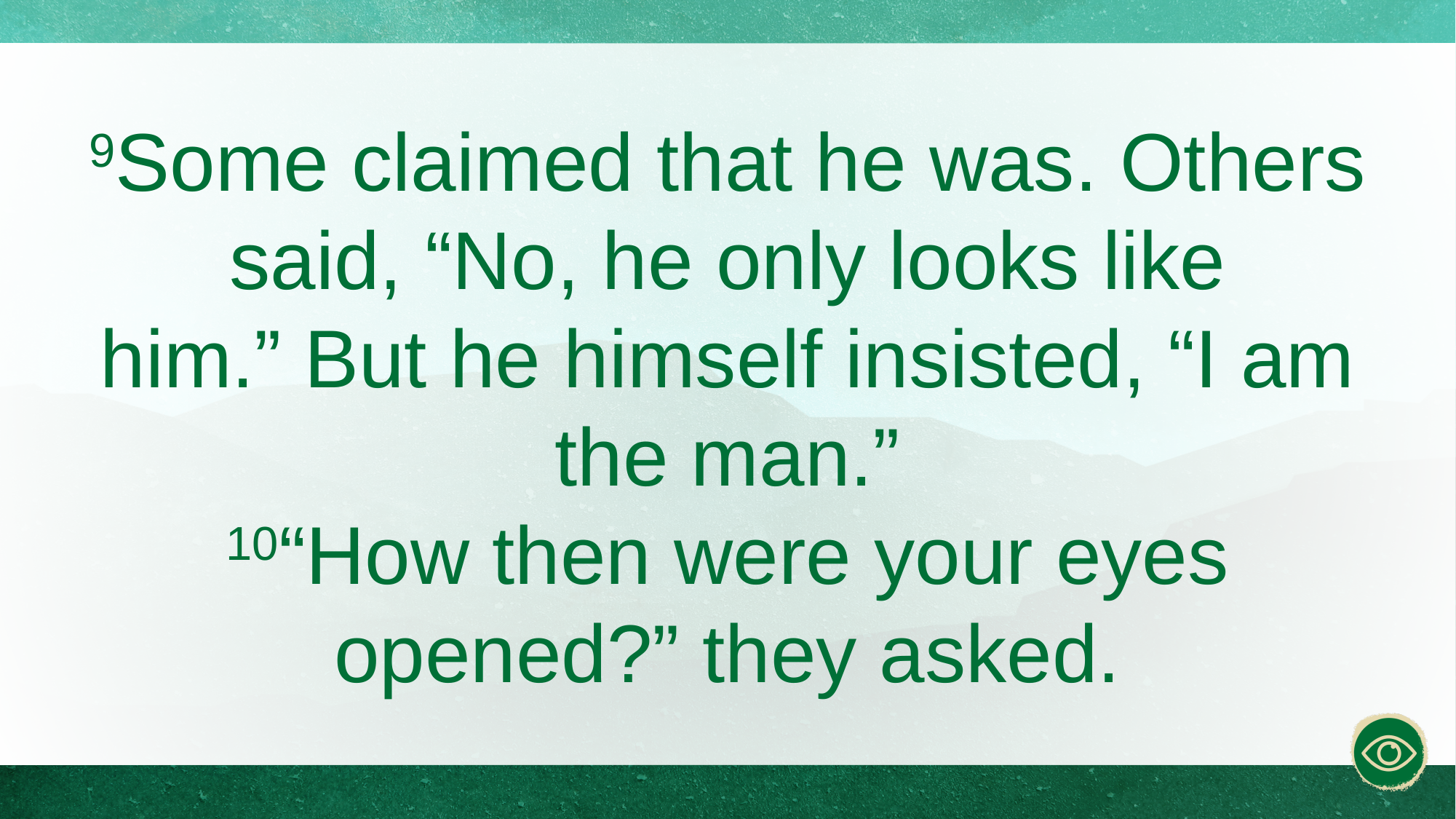

9Some claimed that he was. Others said, “No, he only looks like him.” But he himself insisted, “I am the man.”
10“How then were your eyes opened?” they asked.